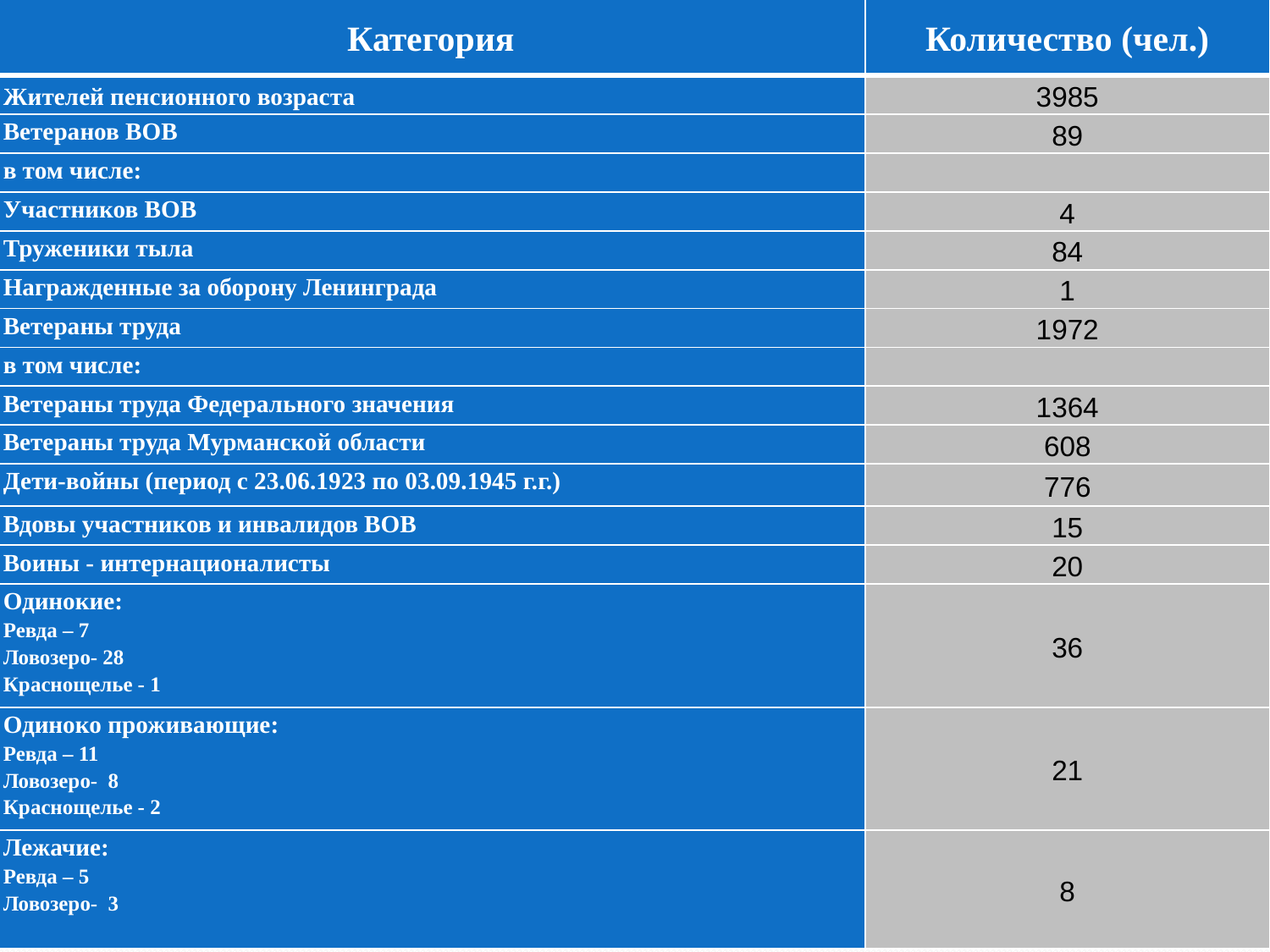

| Категория | Количество (чел.) |
| --- | --- |
| Жителей пенсионного возраста | 3985 |
| Ветеранов ВОВ | 89 |
| в том числе: |  |
| Участников ВОВ | 4 |
| Труженики тыла | 84 |
| Награжденные за оборону Ленинграда | 1 |
| Ветераны труда | 1972 |
| в том числе: |  |
| Ветераны труда Федерального значения | 1364 |
| Ветераны труда Мурманской области | 608 |
| Дети-войны (период с 23.06.1923 по 03.09.1945 г.г.) | 776 |
| Вдовы участников и инвалидов ВОВ | 15 |
| Воины - интернационалисты | 20 |
| Одинокие: Ревда – 7 Ловозеро- 28 Краснощелье - 1 | 36 |
| Одиноко проживающие: Ревда – 11 Ловозеро- 8 Краснощелье - 2 | 21 |
| Лежачие: Ревда – 5 Ловозеро- 3 | 8 |